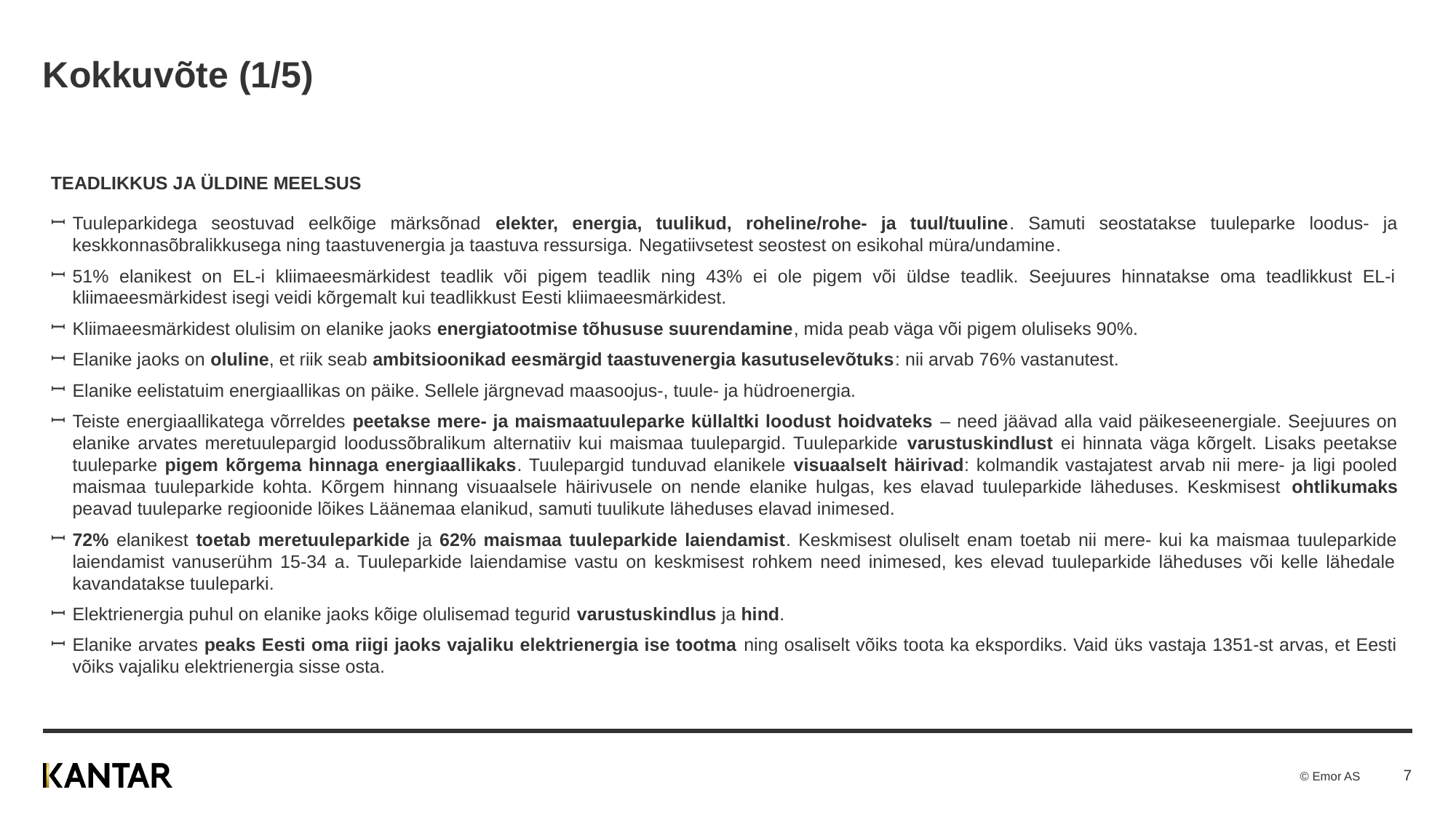

# Kokkuvõte (1/5)
TEADLIKKUS JA Üldine MEELSUS
Tuuleparkidega seostuvad eelkõige märksõnad elekter, energia, tuulikud, roheline/rohe- ja tuul/tuuline. Samuti seostatakse tuuleparke loodus- ja keskkonnasõbralikkusega ning taastuvenergia ja taastuva ressursiga. Negatiivsetest seostest on esikohal müra/undamine.
51% elanikest on EL-i kliimaeesmärkidest teadlik või pigem teadlik ning 43% ei ole pigem või üldse teadlik. Seejuures hinnatakse oma teadlikkust EL-i kliimaeesmärkidest isegi veidi kõrgemalt kui teadlikkust Eesti kliimaeesmärkidest.
Kliimaeesmärkidest olulisim on elanike jaoks energiatootmise tõhususe suurendamine, mida peab väga või pigem oluliseks 90%.
Elanike jaoks on oluline, et riik seab ambitsioonikad eesmärgid taastuvenergia kasutuselevõtuks: nii arvab 76% vastanutest.
Elanike eelistatuim energiaallikas on päike. Sellele järgnevad maasoojus-, tuule- ja hüdroenergia.
Teiste energiaallikatega võrreldes peetakse mere- ja maismaatuuleparke küllaltki loodust hoidvateks – need jäävad alla vaid päikeseenergiale. Seejuures on elanike arvates meretuulepargid loodussõbralikum alternatiiv kui maismaa tuulepargid. Tuuleparkide varustuskindlust ei hinnata väga kõrgelt. Lisaks peetakse tuuleparke pigem kõrgema hinnaga energiaallikaks. Tuulepargid tunduvad elanikele visuaalselt häirivad: kolmandik vastajatest arvab nii mere- ja ligi pooled maismaa tuuleparkide kohta. Kõrgem hinnang visuaalsele häirivusele on nende elanike hulgas, kes elavad tuuleparkide läheduses. Keskmisest ohtlikumaks peavad tuuleparke regioonide lõikes Läänemaa elanikud, samuti tuulikute läheduses elavad inimesed.
72% elanikest toetab meretuuleparkide ja 62% maismaa tuuleparkide laiendamist. Keskmisest oluliselt enam toetab nii mere- kui ka maismaa tuuleparkide laiendamist vanuserühm 15-34 a. Tuuleparkide laiendamise vastu on keskmisest rohkem need inimesed, kes elevad tuuleparkide läheduses või kelle lähedale kavandatakse tuuleparki.
Elektrienergia puhul on elanike jaoks kõige olulisemad tegurid varustuskindlus ja hind.
Elanike arvates peaks Eesti oma riigi jaoks vajaliku elektrienergia ise tootma ning osaliselt võiks toota ka ekspordiks. Vaid üks vastaja 1351-st arvas, et Eesti võiks vajaliku elektrienergia sisse osta.

7